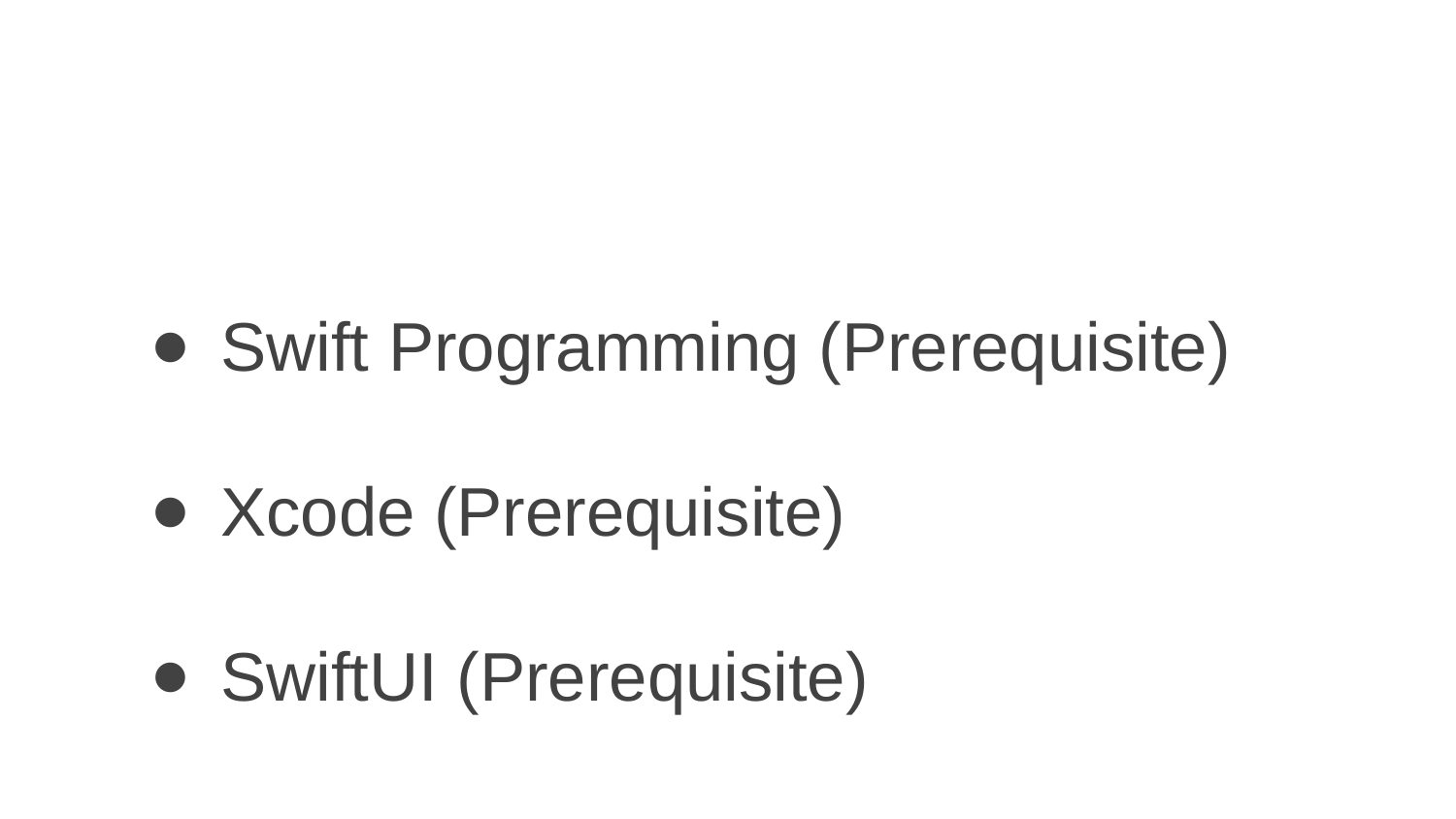

# Swift Programming (Prerequisite)
Xcode (Prerequisite)
SwiftUI (Prerequisite)